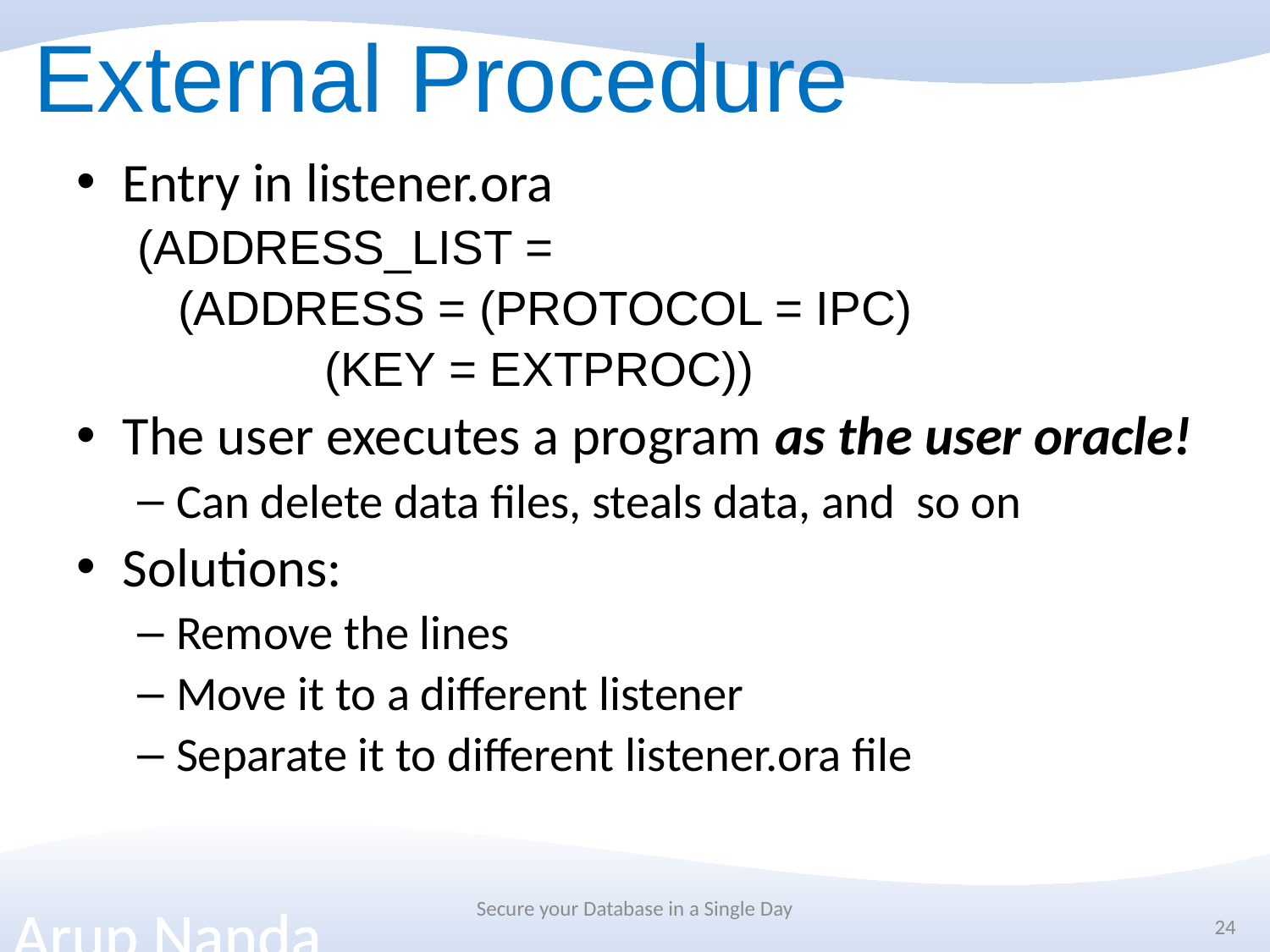

# External Procedure
Entry in listener.ora
(ADDRESS_LIST =
   (ADDRESS = (PROTOCOL = IPC)
              (KEY = EXTPROC))
The user executes a program as the user oracle!
Can delete data files, steals data, and  so on
Solutions:
Remove the lines
Move it to a different listener
Separate it to different listener.ora file
Secure your Database in a Single Day
24